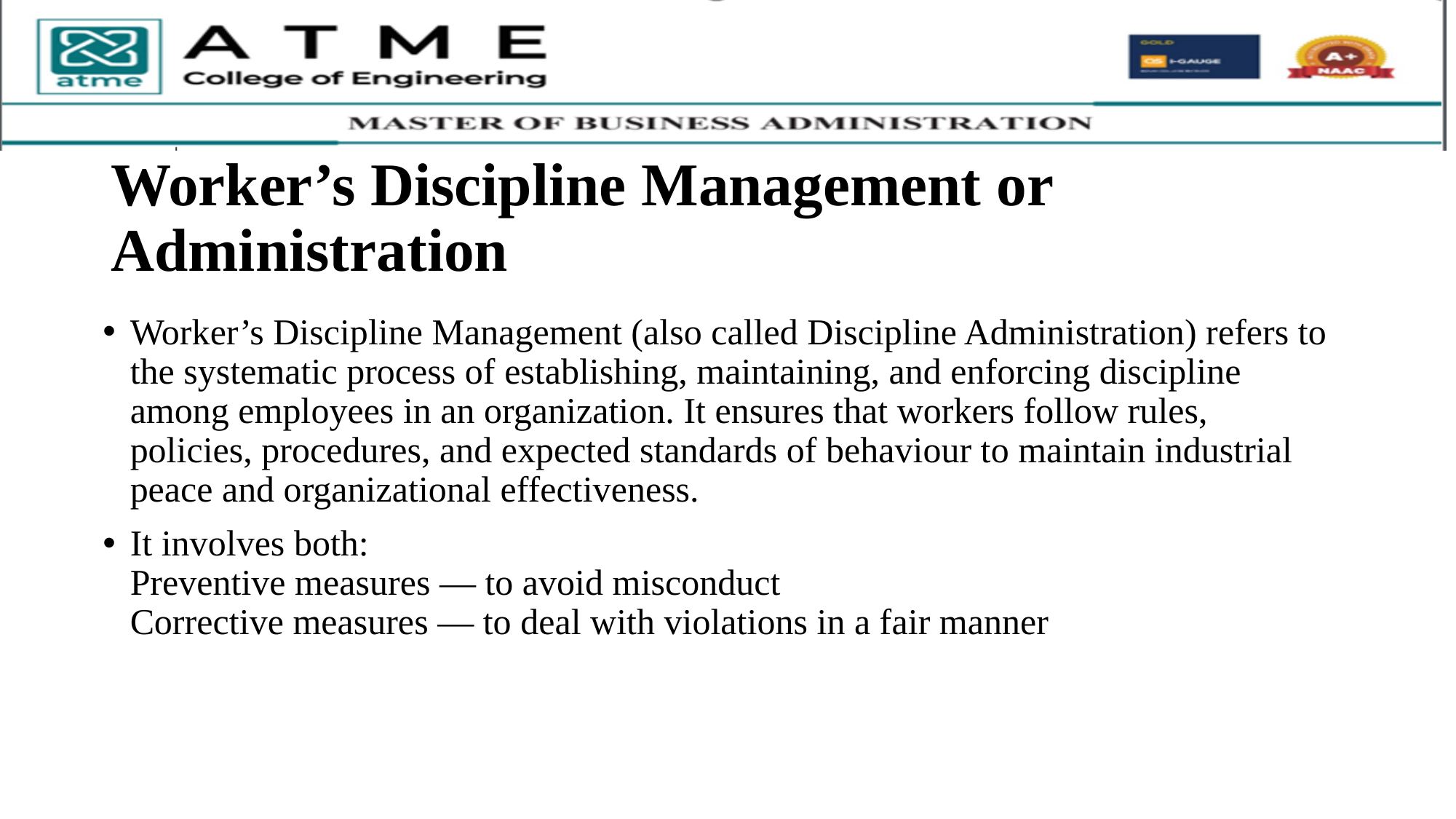

# Worker’s Discipline Management or Administration
Worker’s Discipline Management (also called Discipline Administration) refers to the systematic process of establishing, maintaining, and enforcing discipline among employees in an organization. It ensures that workers follow rules, policies, procedures, and expected standards of behaviour to maintain industrial peace and organizational effectiveness.
It involves both:
Preventive measures — to avoid misconduct
Corrective measures — to deal with violations in a fair manner